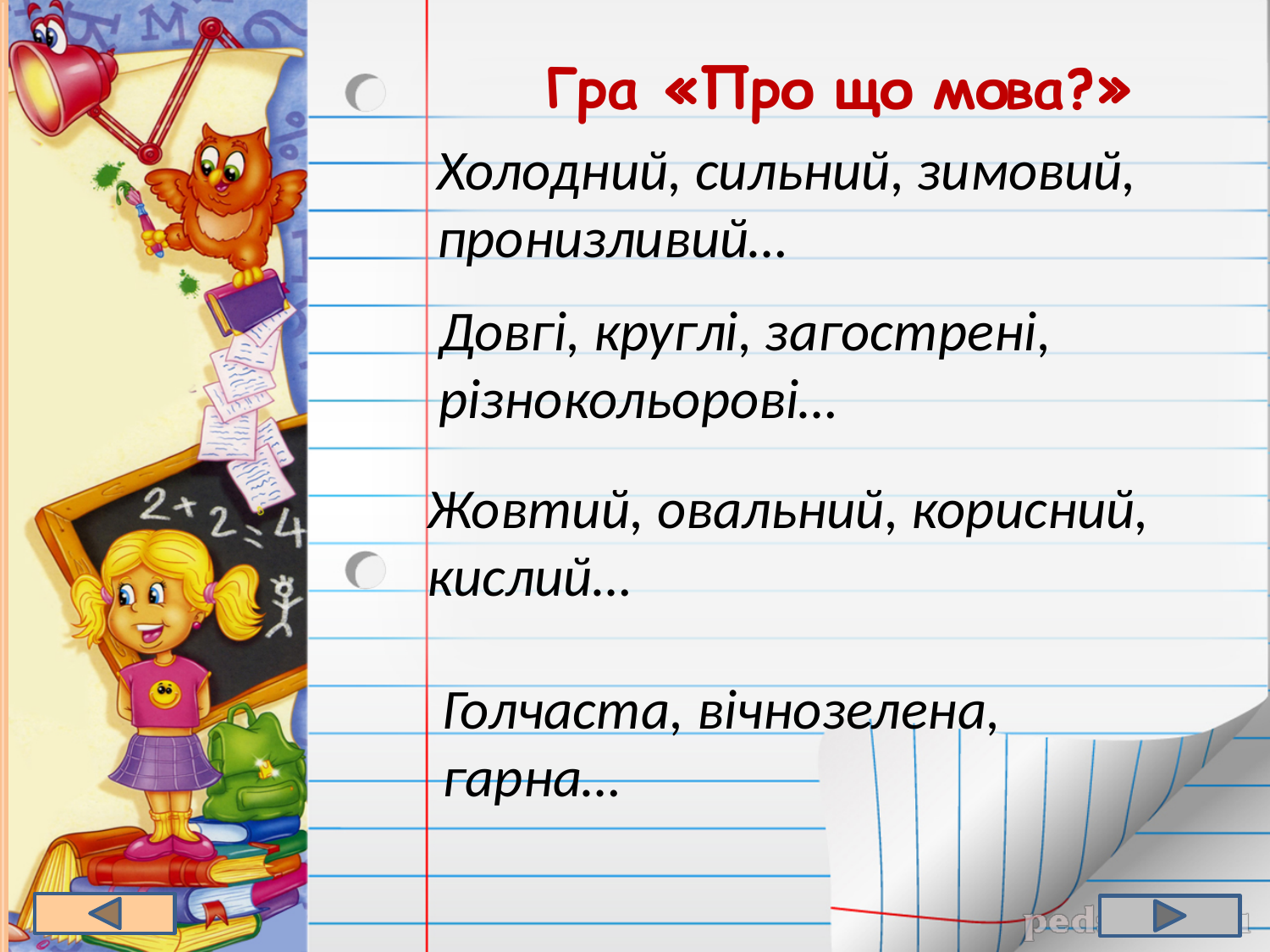

Гра «Про що мова?»
Холодний, сильний, зимовий, пронизливий…
Довгі, круглі, загострені, різнокольорові…
Жовтий, овальний, корисний, кислий…
Голчаста, вічнозелена,
гарна…